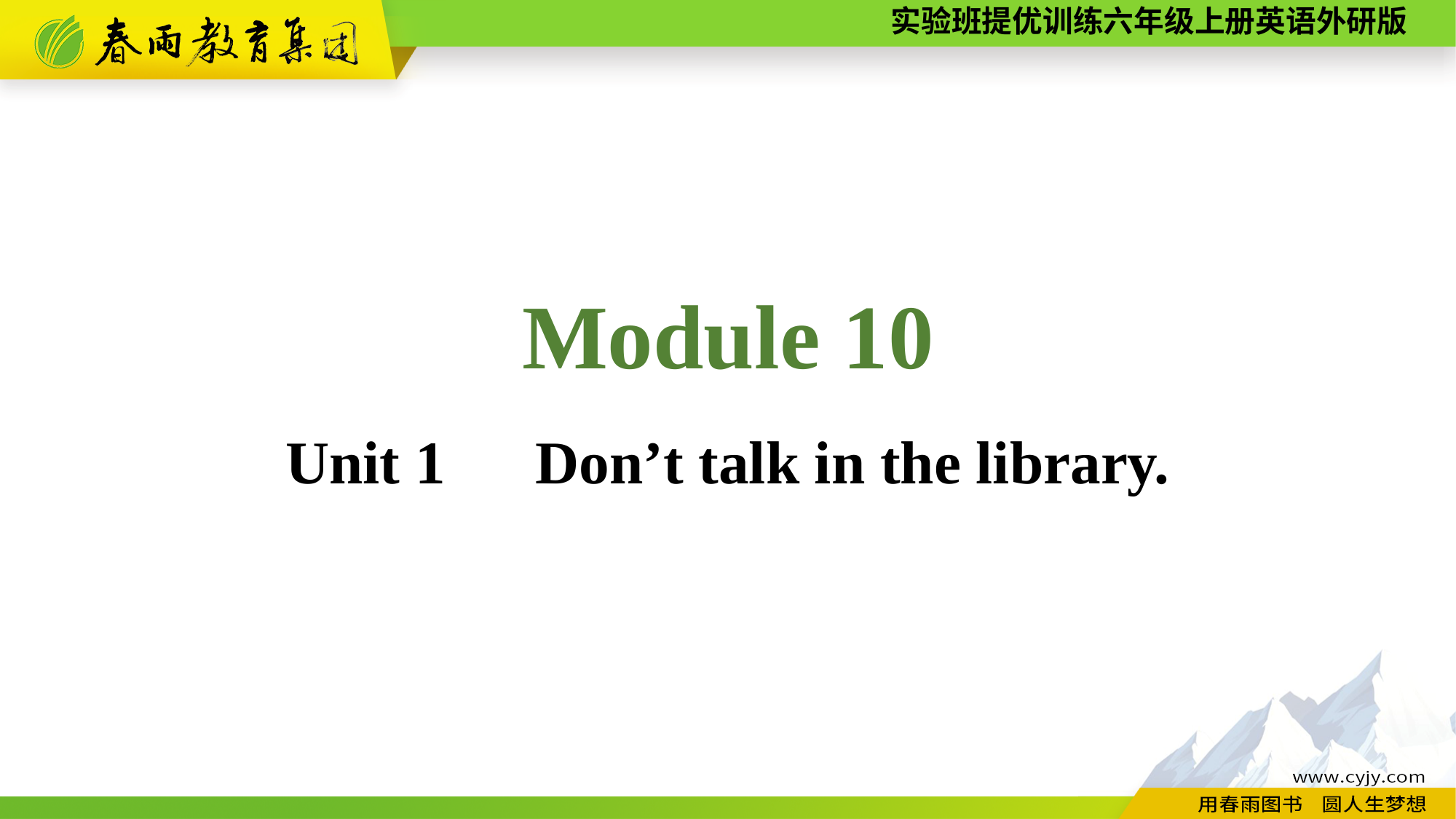

Module 10
Unit 1　Don’t talk in the library.